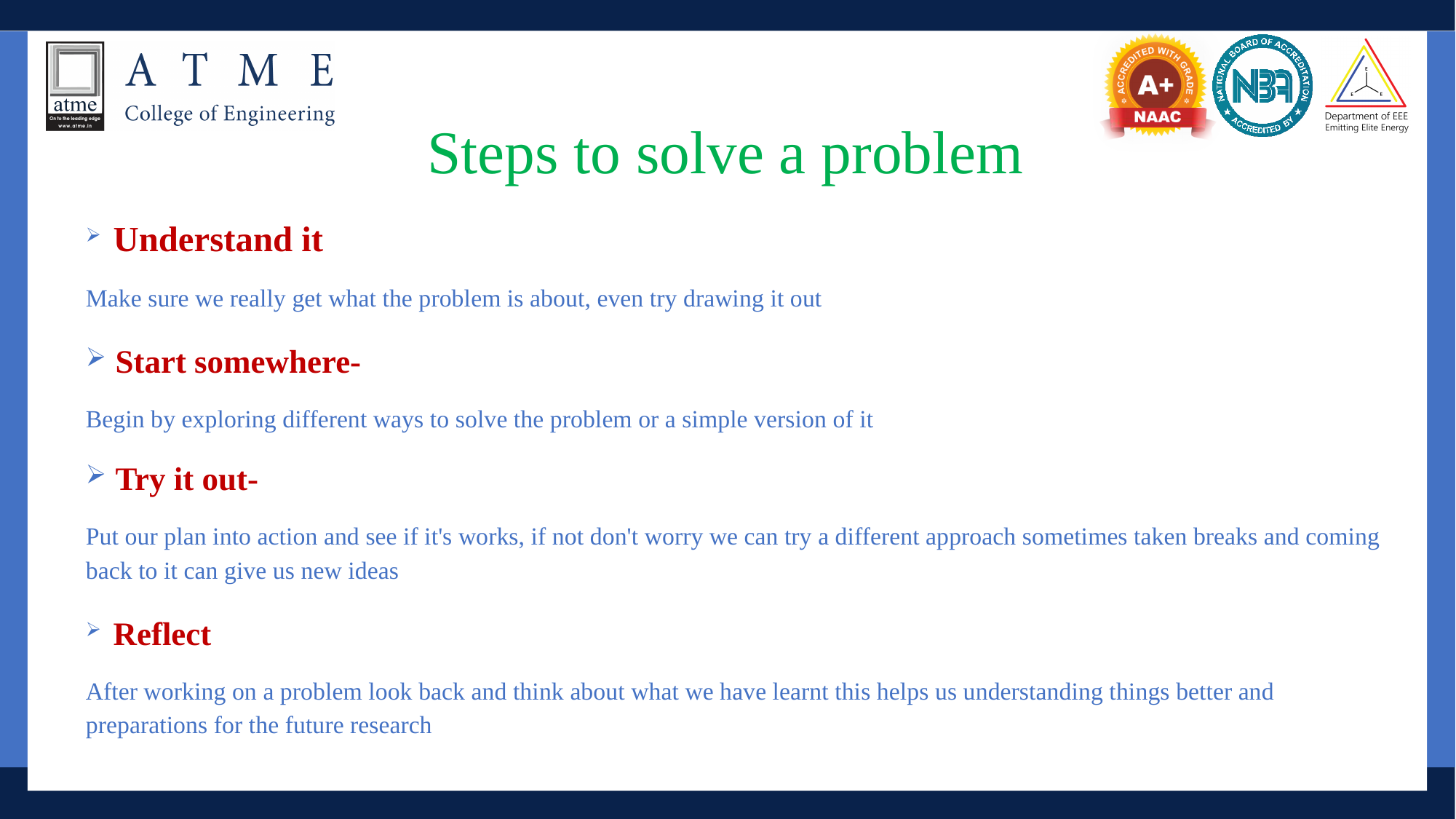

# Steps to solve a problem
 Understand it
Make sure we really get what the problem is about, even try drawing it out
 Start somewhere-
Begin by exploring different ways to solve the problem or a simple version of it
 Try it out-
Put our plan into action and see if it's works, if not don't worry we can try a different approach sometimes taken breaks and coming back to it can give us new ideas
 Reflect
After working on a problem look back and think about what we have learnt this helps us understanding things better and preparations for the future research